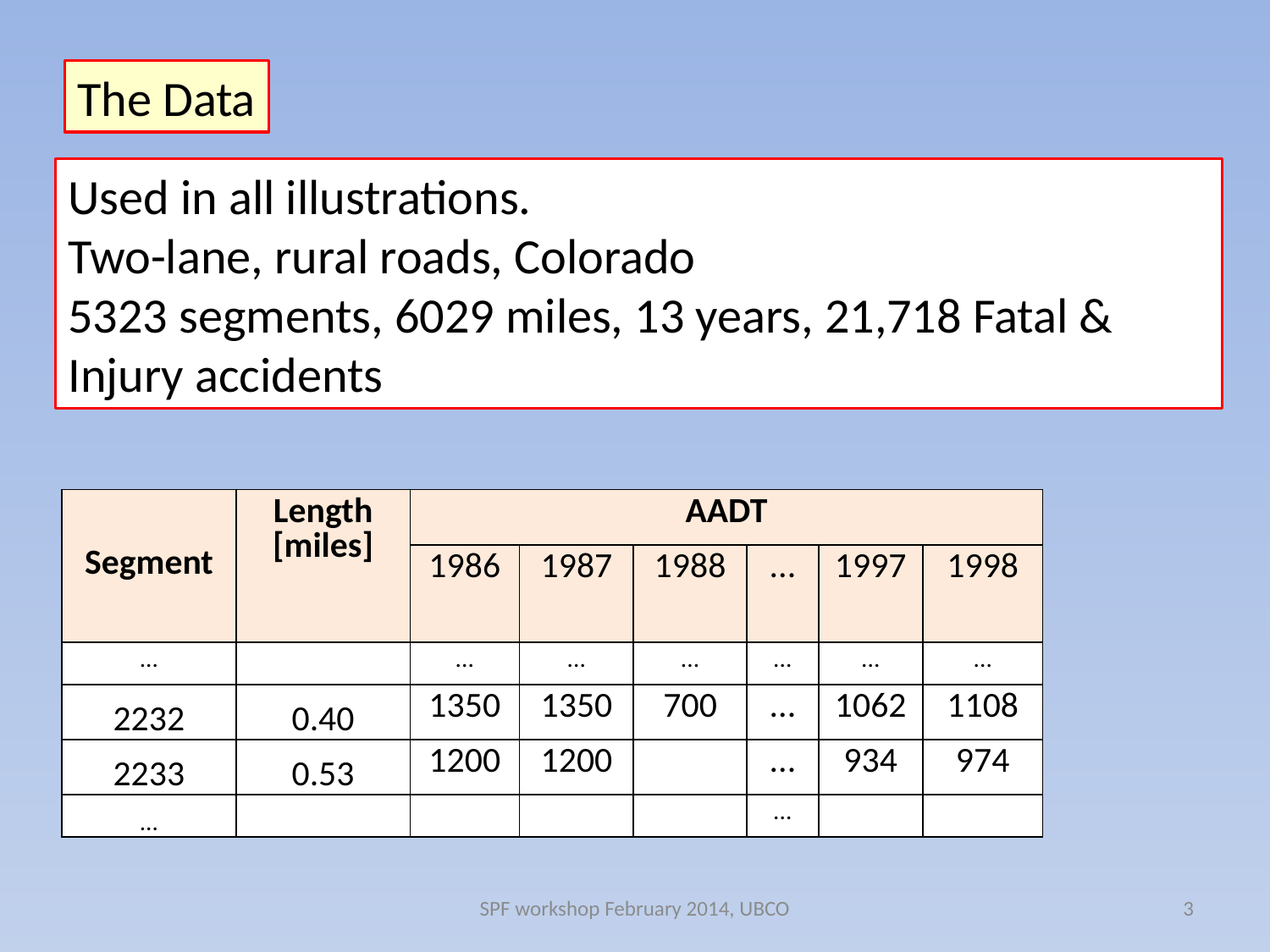

The Data
Used in all illustrations.
Two-lane, rural roads, Colorado
5323 segments, 6029 miles, 13 years, 21,718 Fatal & Injury accidents
| Segment | Length [miles] | AADT |  |  |  |  |  |
| --- | --- | --- | --- | --- | --- | --- | --- |
|  |  | 1986 | 1987 | 1988 | ... | 1997 | 1998 |
| ... |  | ... | ... | ... | ... | ... | ... |
| 2232 | 0.40 | 1350 | 1350 | 700 | ... | 1062 | 1108 |
| 2233 | 0.53 | 1200 | 1200 |  | ... | 934 | 974 |
| ... |  |  |  |  | ... |  |  |
SPF workshop February 2014, UBCO
3